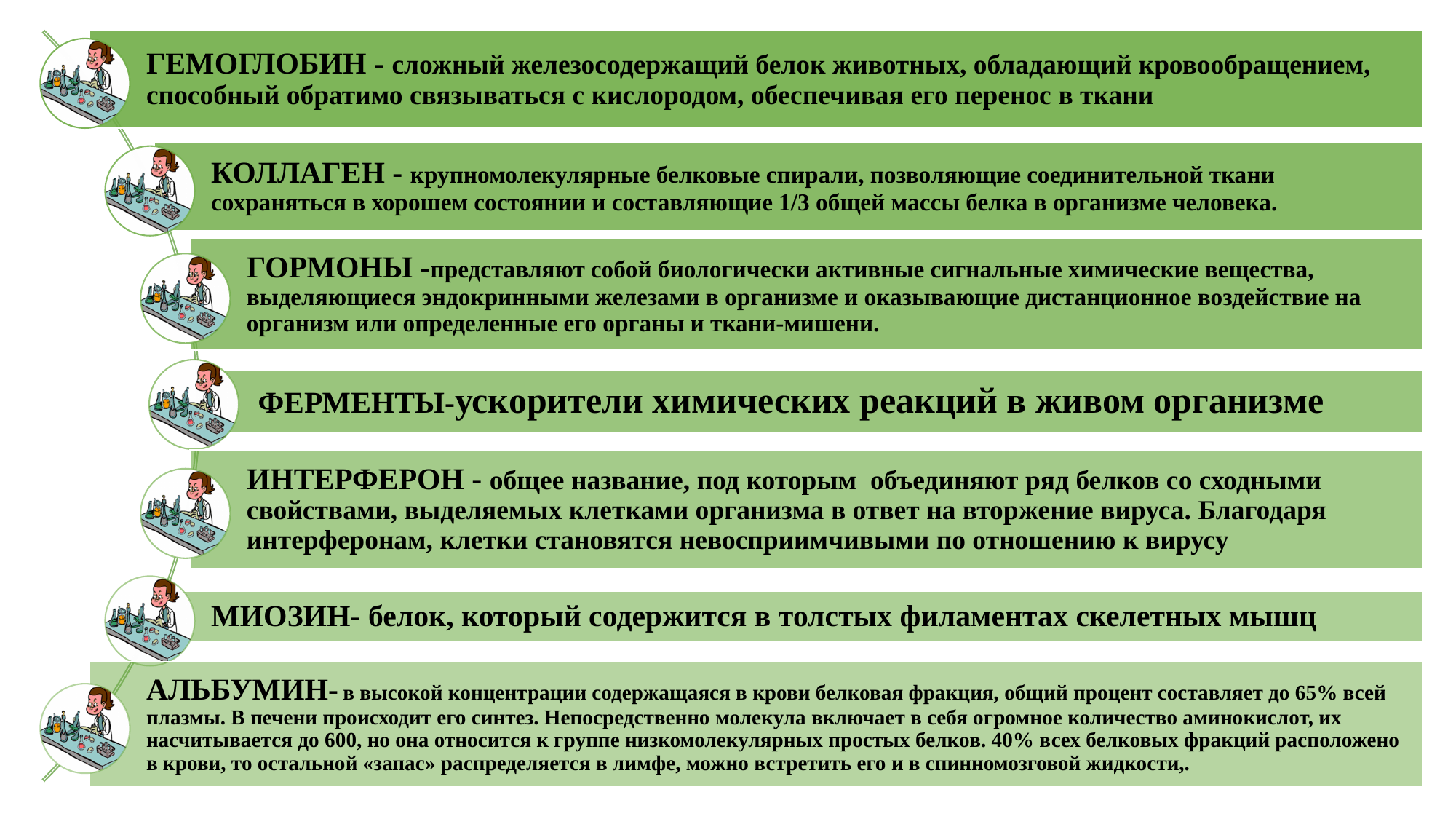

ГЕМОГЛОБИН - сложный железосодержащий белок животных, обладающий кровообращением, способный обратимо связываться с кислородом, обеспечивая его перенос в ткани
КОЛЛАГЕН - крупномолекулярные белковые спирали, позволяющие соединительной ткани сохраняться в хорошем состоянии и составляющие 1/3 общей массы белка в организме человека.
ГОРМОНЫ -представляют собой биологически активные сигнальные химические вещества, выделяющиеся эндокринными железами в организме и оказывающие дистанционное воздействие на организм или определенные его органы и ткани-мишени.
ФЕРМЕНТЫ-ускорители химических реакций в живом организме
ИНТЕРФЕРОН - общее название, под которым  объединяют ряд белков со сходными свойствами, выделяемых клетками организма в ответ на вторжение вируса. Благодаря интерферонам, клетки становятся невосприимчивыми по отношению к вирусу
МИОЗИН- белок, который содержится в толстых филаментах скелетных мышц
АЛЬБУМИН- в высокой концентрации содержащаяся в крови белковая фракция, общий процент составляет до 65% всей плазмы. В печени происходит его синтез. Непосредственно молекула включает в себя огромное количество аминокислот, их насчитывается до 600, но она относится к группе низкомолекулярных простых белков. 40% всех белковых фракций расположено в крови, то остальной «запас» распределяется в лимфе, можно встретить его и в спинномозговой жидкости,.